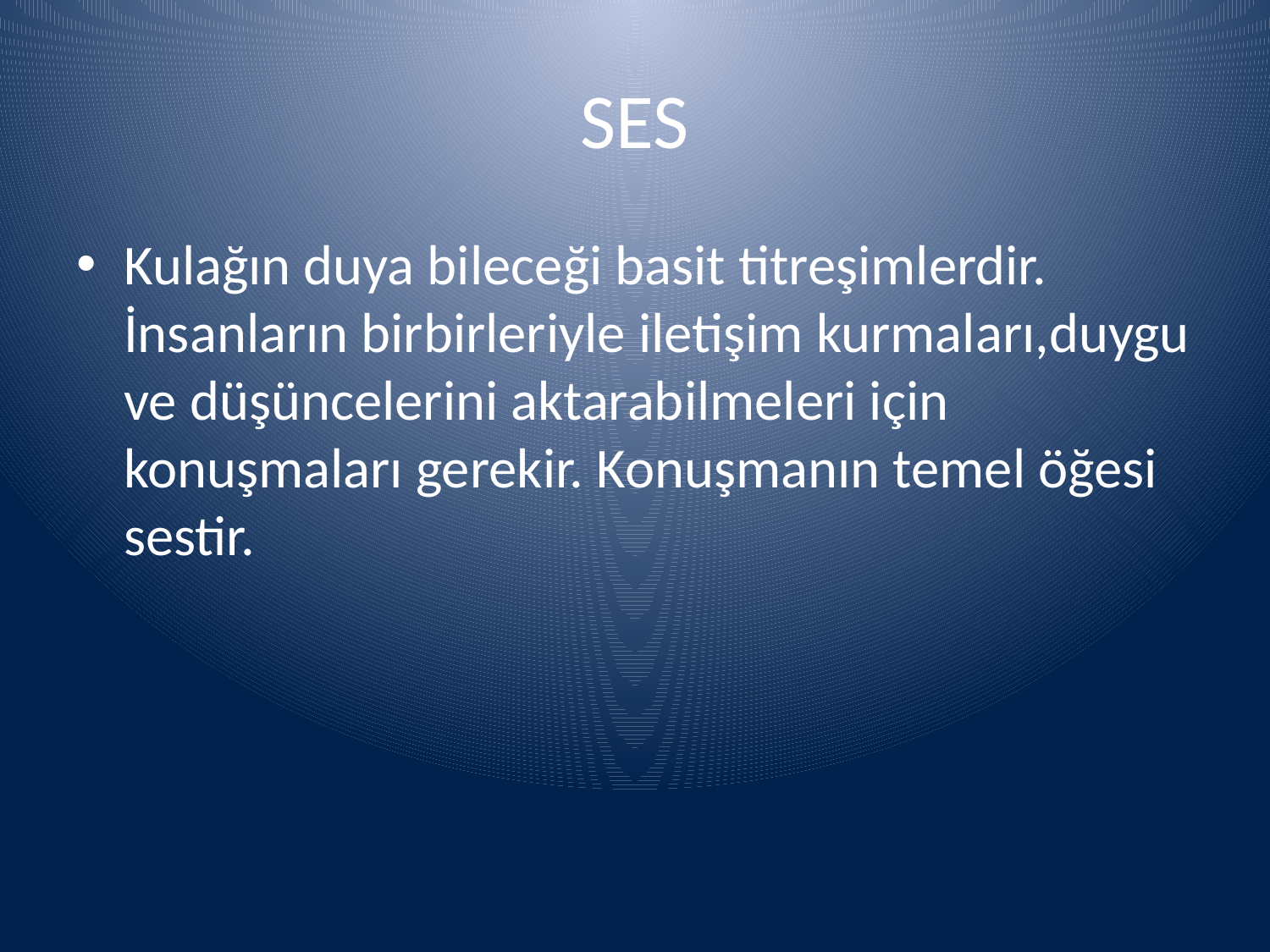

# SES
Kulağın duya bileceği basit titreşimlerdir. İnsanların birbirleriyle iletişim kurmaları,duygu ve düşüncelerini aktarabilmeleri için konuşmaları gerekir. Konuşmanın temel öğesi sestir.